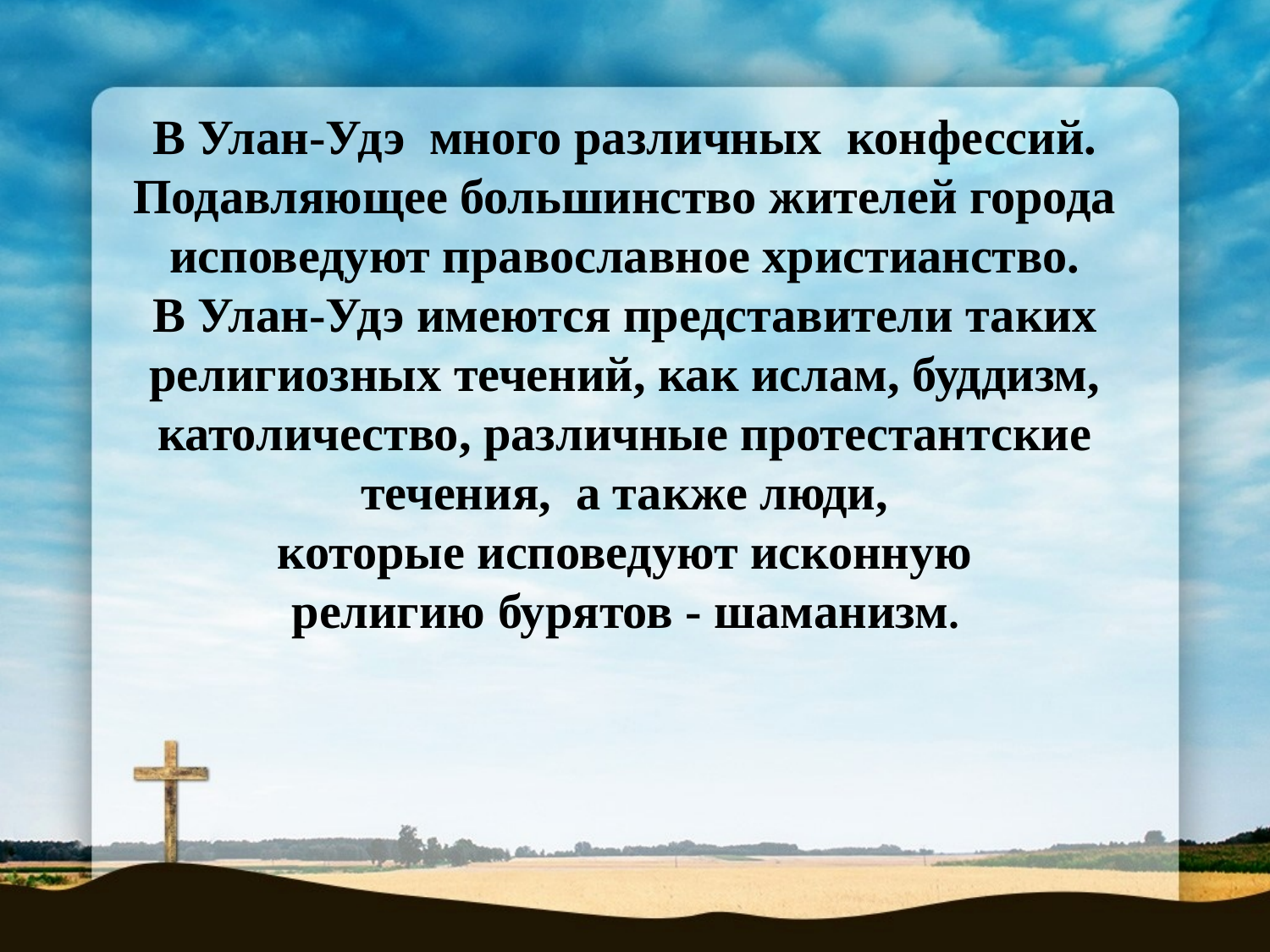

В Улан-Удэ  много различных  конфессий.
Подавляющее большинство жителей города
исповедуют православное христианство.
В Улан-Удэ имеются представители таких
религиозных течений, как ислам, буддизм,
католичество, различные протестантские
течения,  а также люди,
которые исповедуют исконную
религию бурятов - шаманизм.